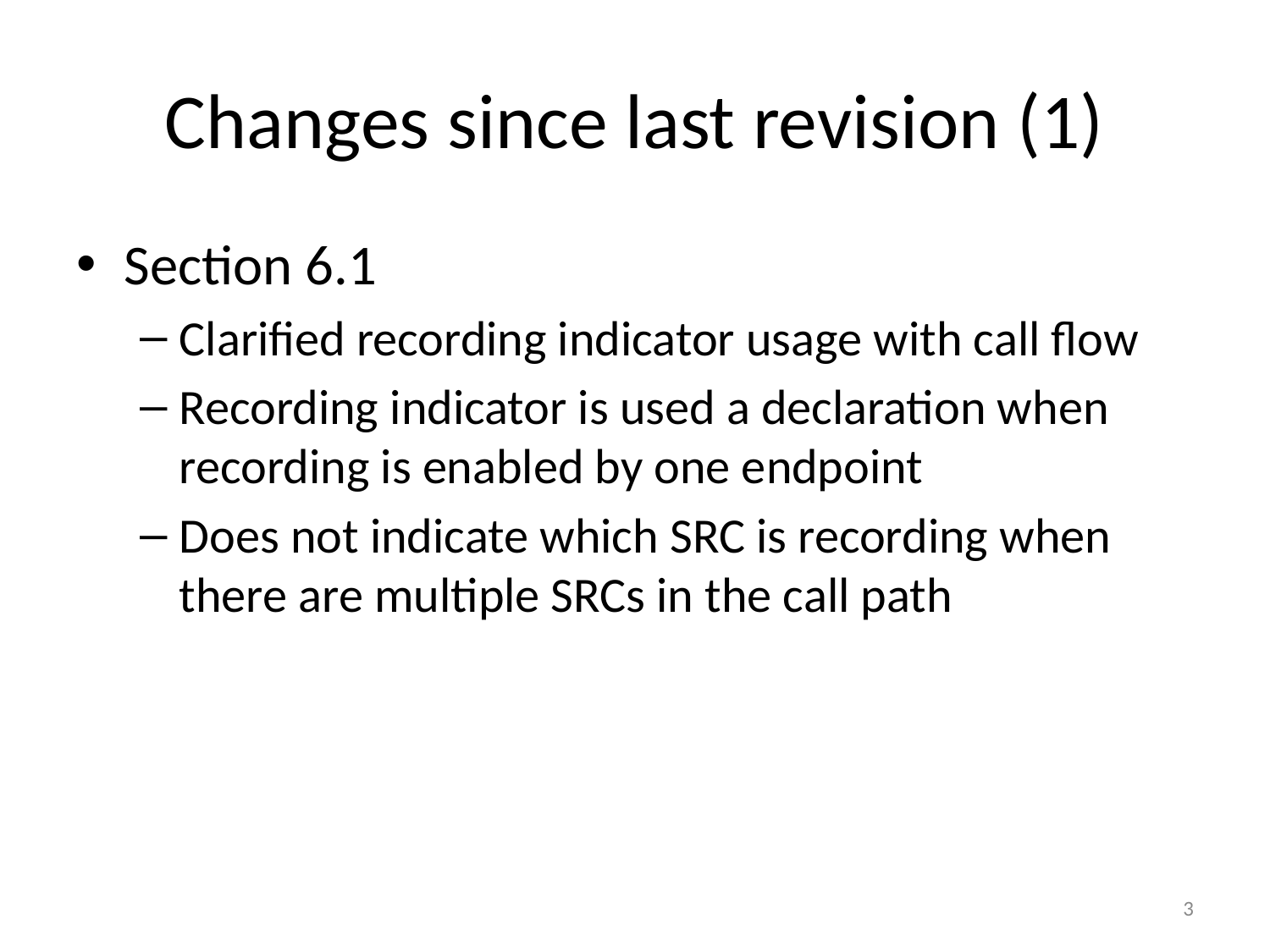

# Changes since last revision (1)
Section 6.1
Clarified recording indicator usage with call flow
Recording indicator is used a declaration when recording is enabled by one endpoint
Does not indicate which SRC is recording when there are multiple SRCs in the call path

3